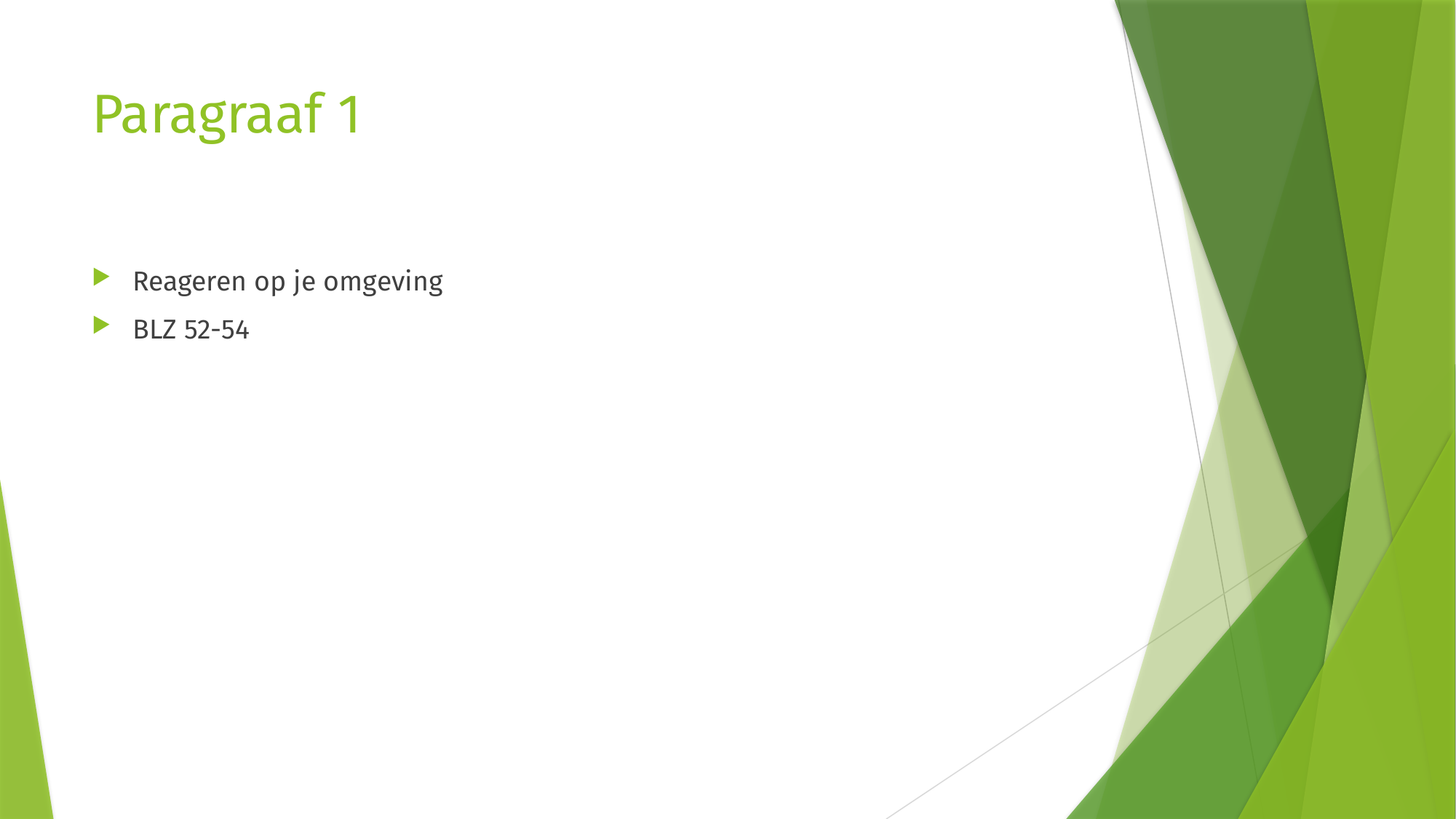

# Paragraaf 1
Reageren op je omgeving
BLZ 52-54